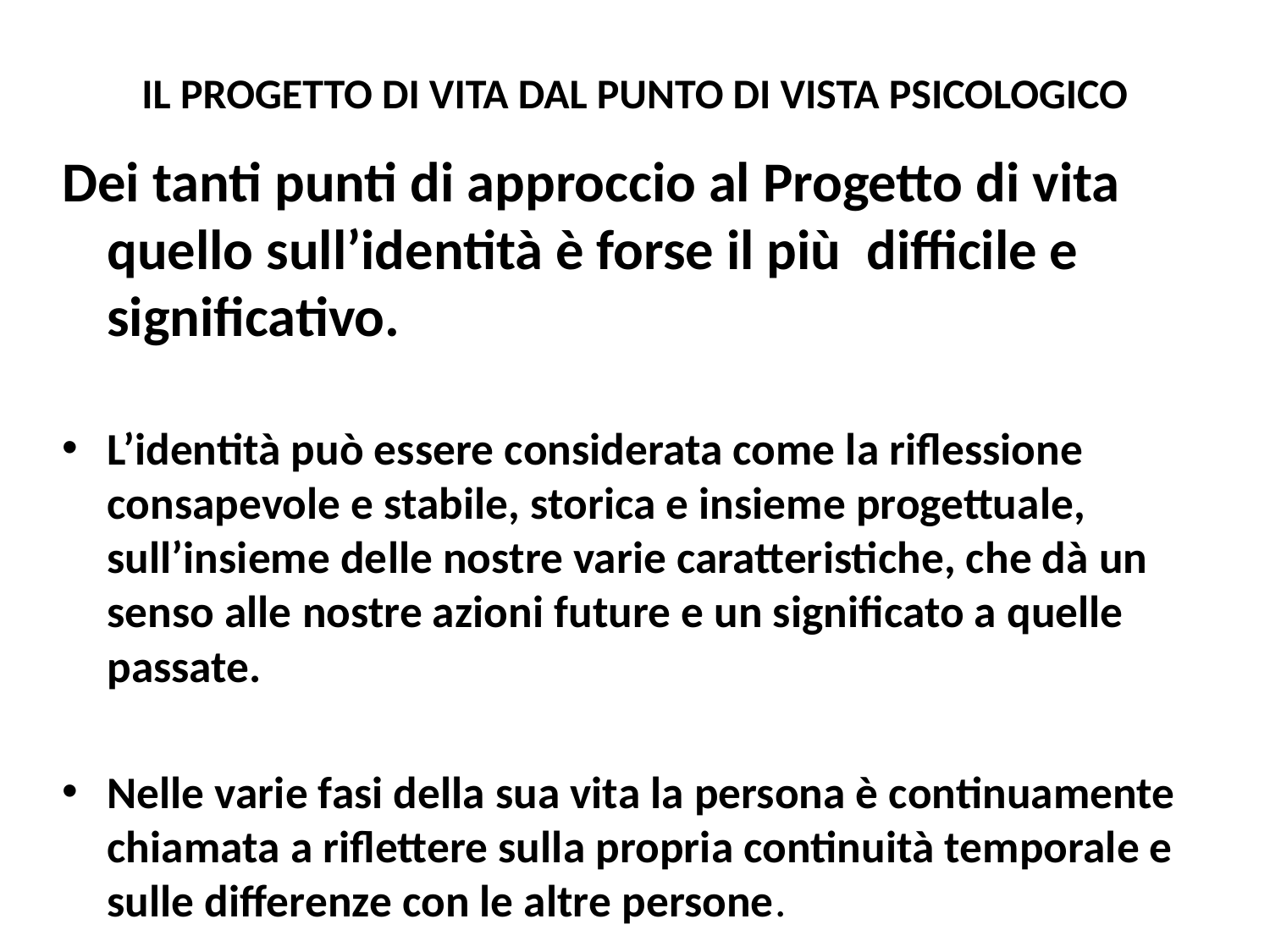

# IL PROGETTO DI VITA DAL PUNTO DI VISTA PSICOLOGICO
Dei tanti punti di approccio al Progetto di vita quello sull’identità è forse il più  difficile e significativo.

L’identità può essere considerata come la riflessione consapevole e stabile, storica e insieme progettuale, sull’insieme delle nostre varie caratteristiche, che dà un senso alle nostre azioni future e un significato a quelle passate.

Nelle varie fasi della sua vita la persona è continuamente chiamata a riflettere sulla propria continuità temporale e sulle differenze con le altre persone.